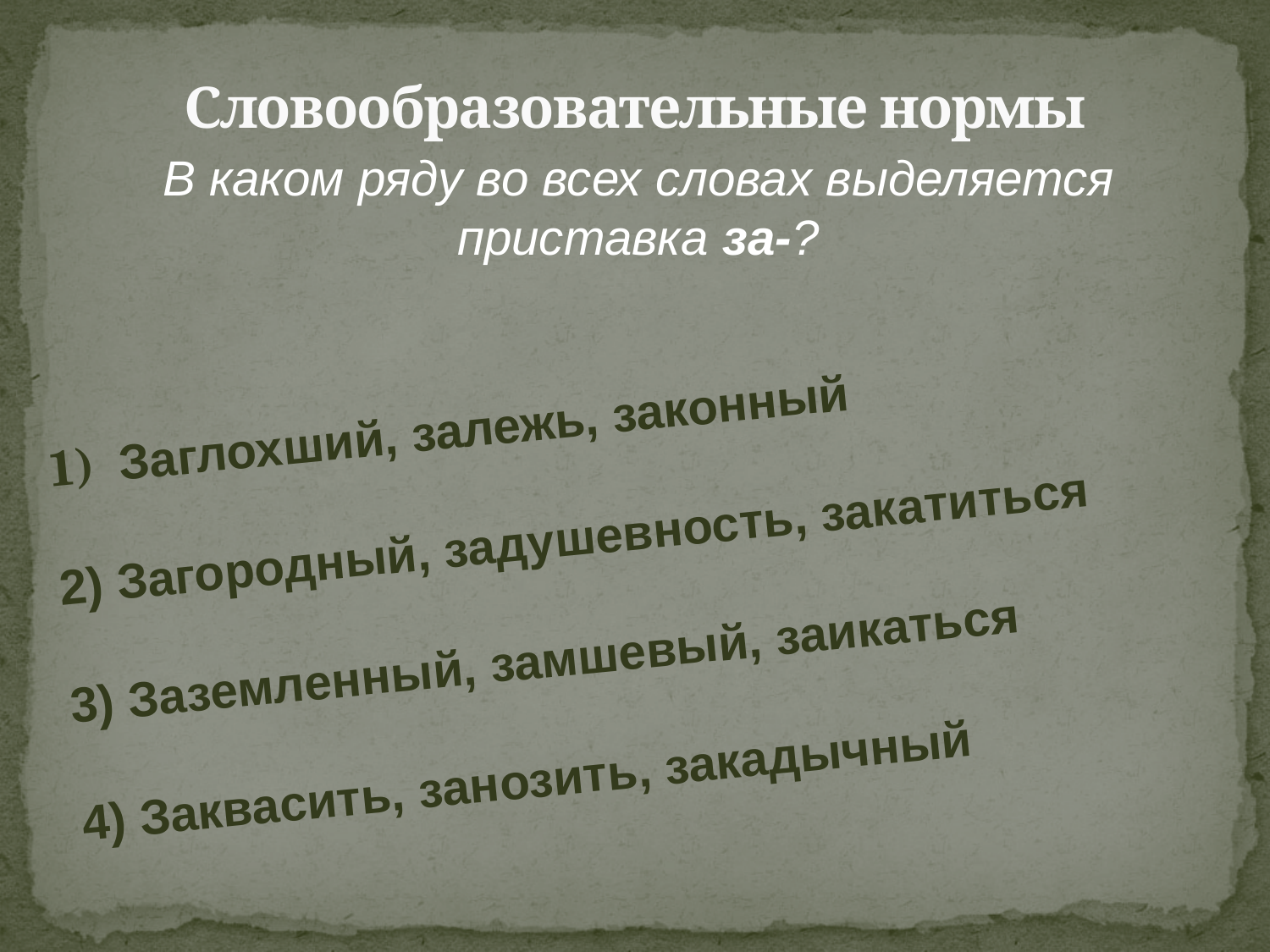

# Словообразовательные нормы
В каком ряду во всех словах выделяется приставка за-?

Заглохший, залежь, законный

2) Загородный, задушевность, закатиться

3) Заземленный, замшевый, заикаться

4) Заквасить, занозить, закадычный